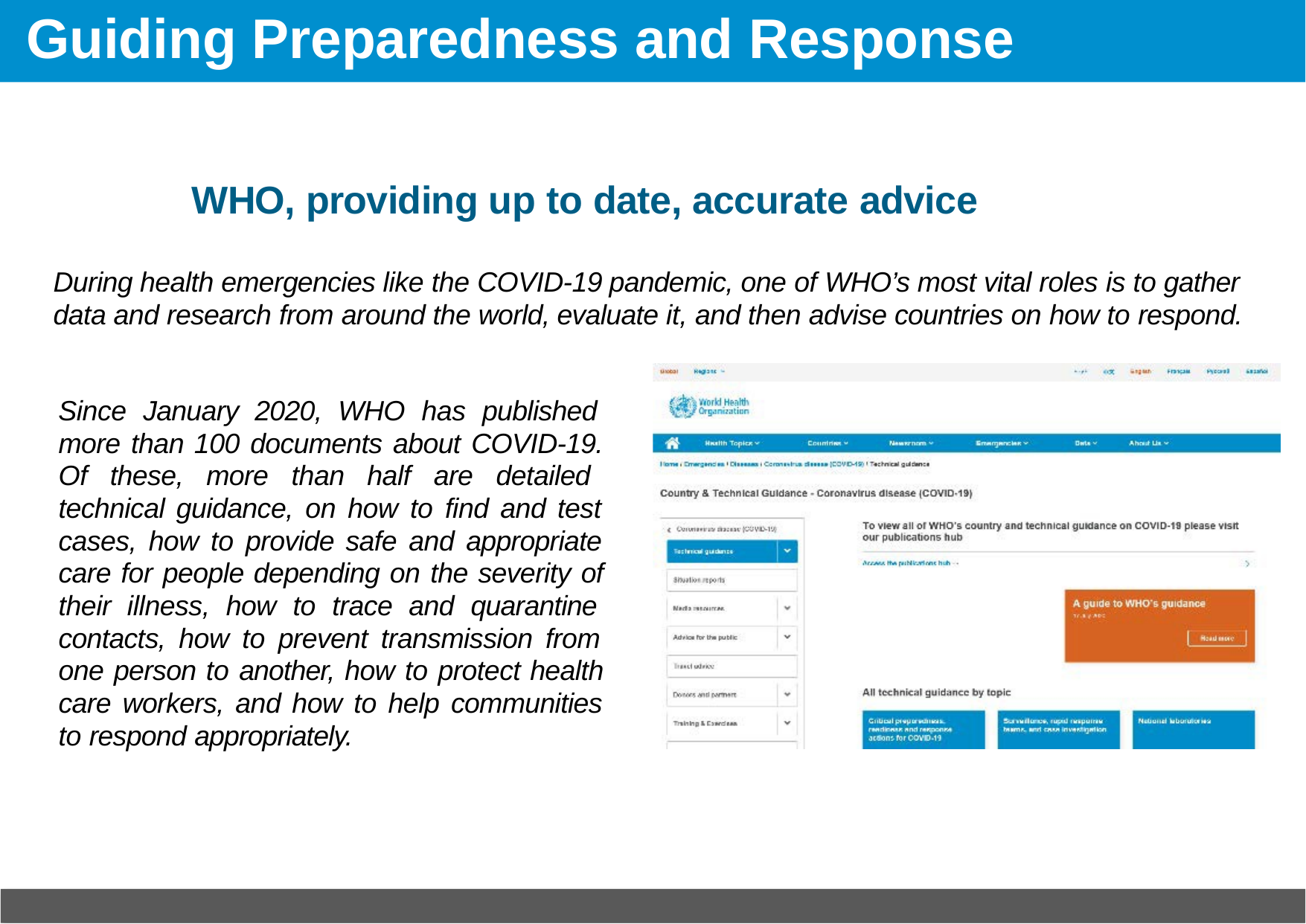

# Guiding Preparedness and Response
WHO, providing up to date, accurate advice

During health emergencies like the COVID-19 pandemic, one of WHO’s most vital roles is to gather  data and research from around the world, evaluate it, and then advise countries on how to respond.

Since January 2020, WHO has published  more than 100 documents about COVID-19.  Of these, more than half are detailed  technical guidance, on how to find and test  cases, how to provide safe and appropriate  care for people depending on the severity of  their illness, how to trace and quarantine  contacts, how to prevent transmission from  one person to another, how to protect health  care workers, and how to help communities  to respond appropriately.